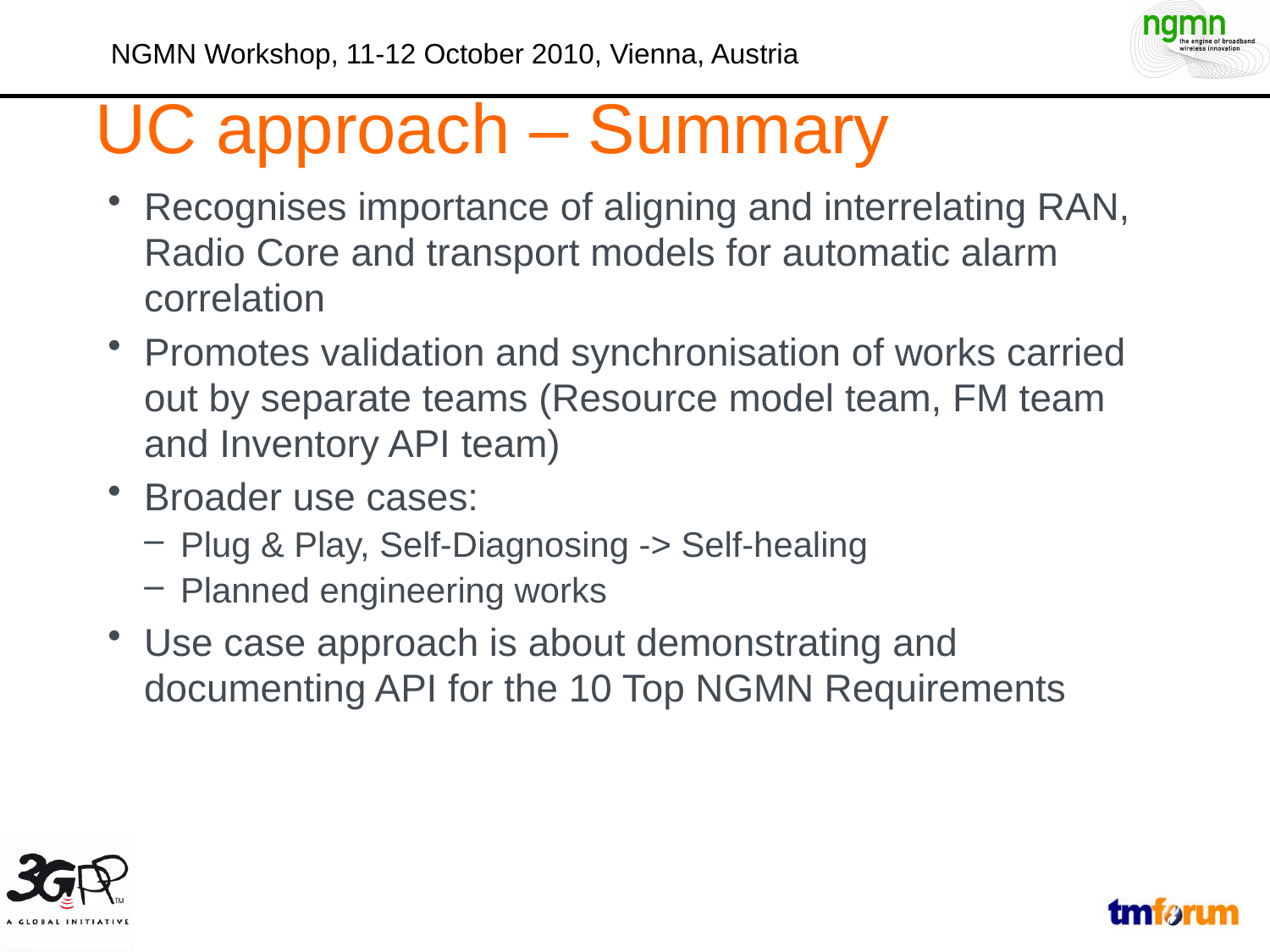

UC approach – Summary
Recognises importance of aligning and interrelating RAN, Radio Core and transport models for automatic alarm correlation
Promotes validation and synchronisation of works carried out by separate teams (Resource model team, FM team and Inventory API team)
Broader use cases:
Plug & Play, Self-Diagnosing -> Self-healing
Planned engineering works
Use case approach is about demonstrating and documenting API for the 10 Top NGMN Requirements